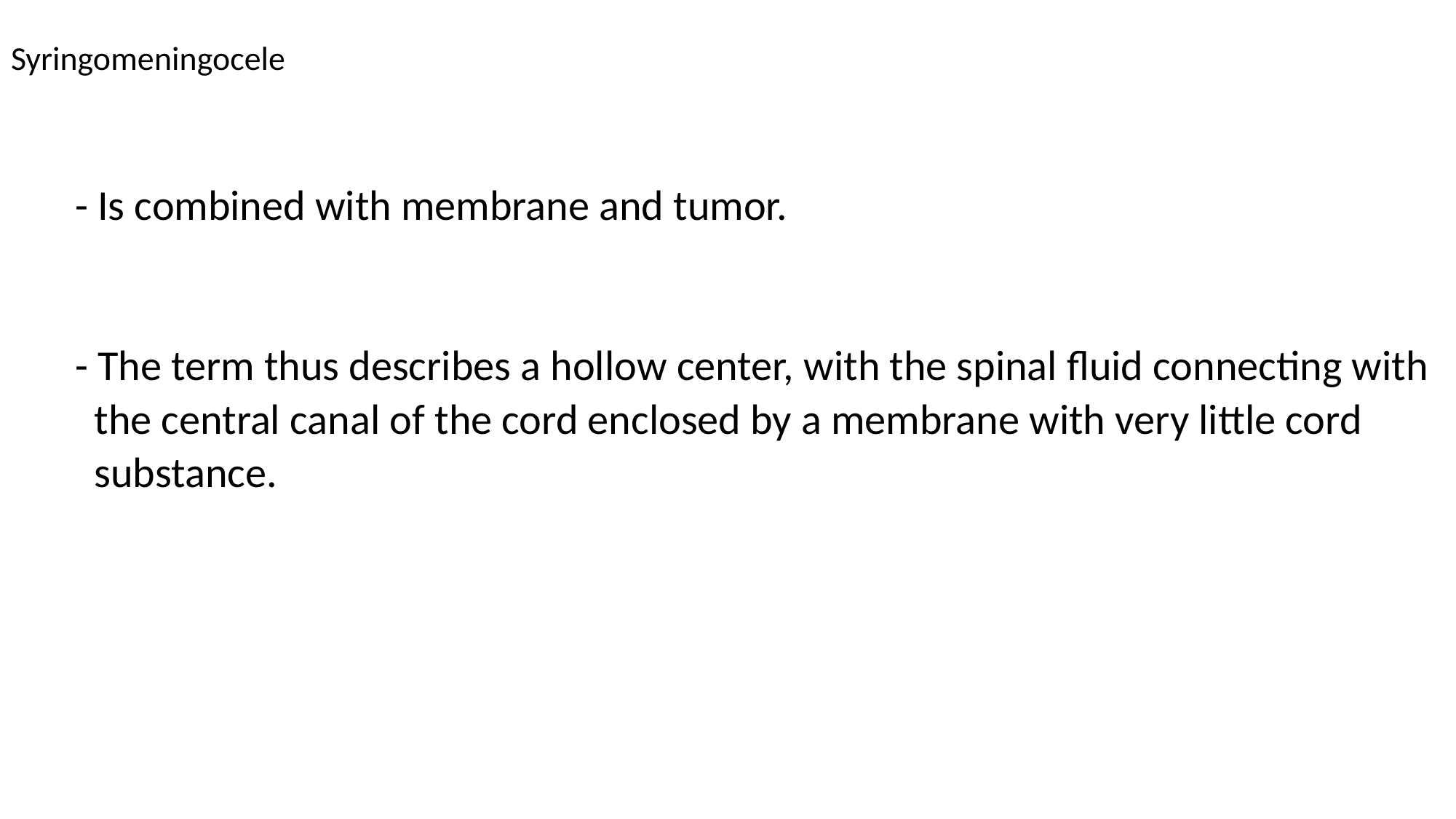

# Syringomeningocele

 - Is combined with membrane and tumor.

 - The term thus describes a hollow center, with the spinal fluid connecting with
   the central canal of the cord enclosed by a membrane with very little cord
   substance.